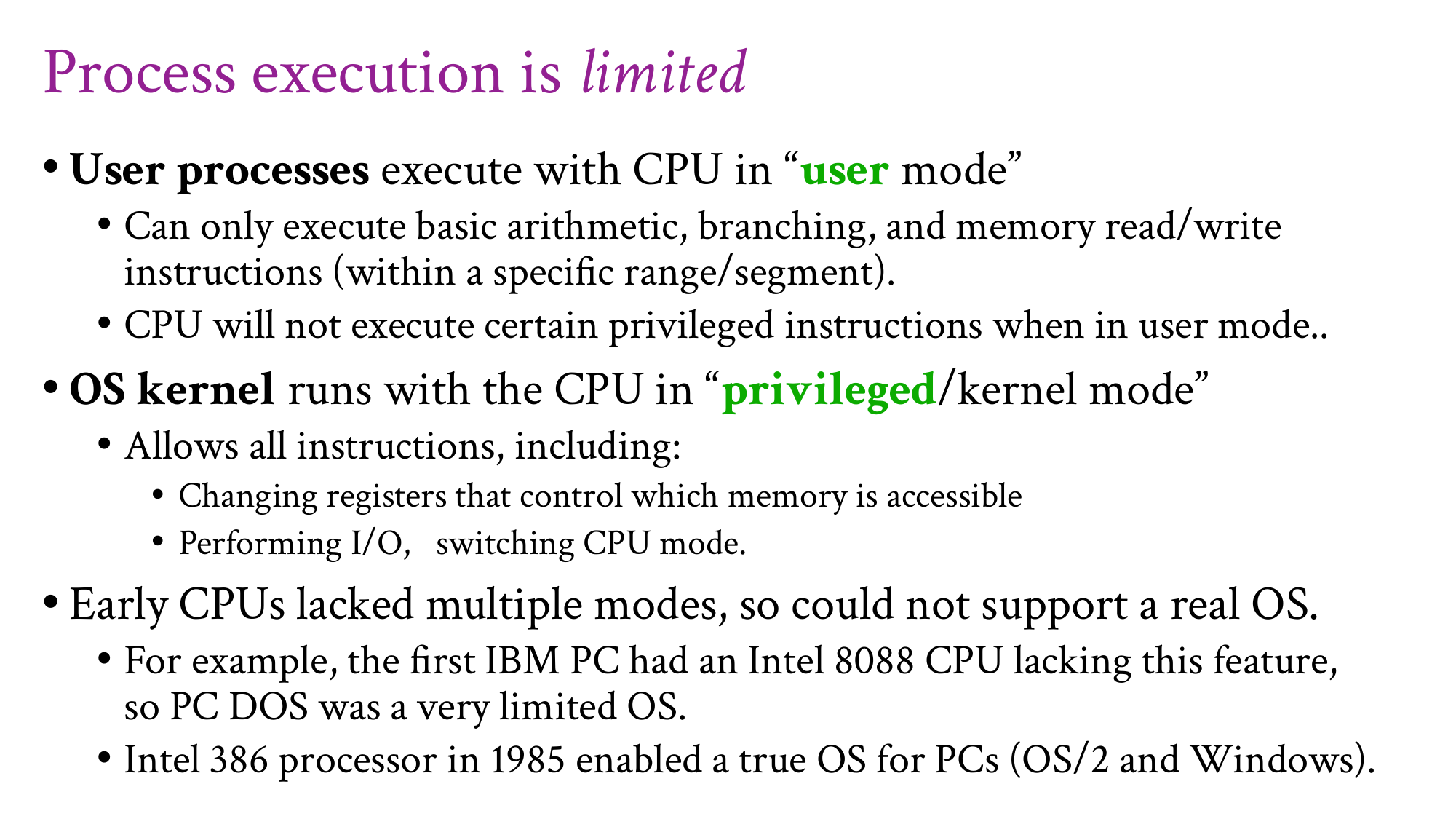

# Process execution is limited
User processes execute with CPU in “user mode”
Can only execute basic arithmetic, branching, and memory read/write instructions (within a specific range/segment).
CPU will not execute certain privileged instructions when in user mode..
OS kernel runs with the CPU in “privileged/kernel mode”
Allows all instructions, including:
Changing registers that control which memory is accessible
Performing I/O,   switching CPU mode.
Early CPUs lacked multiple modes, so could not support a real OS.
For example, the first IBM PC had an Intel 8088 CPU lacking this feature,
so PC DOS was a very limited OS.
Intel 386 processor in 1985 enabled a true OS for PCs (OS/2 and Windows).